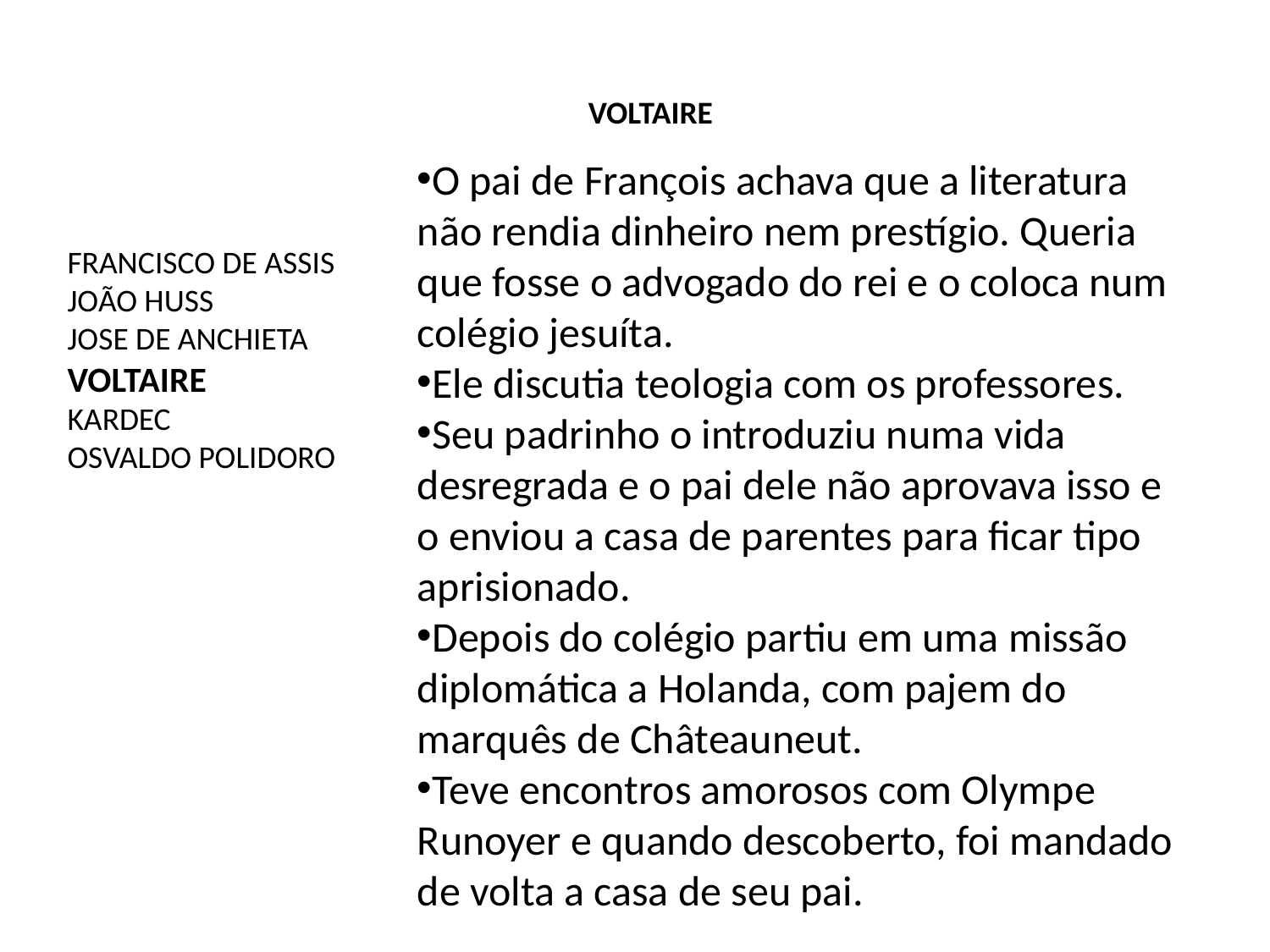

VOLTAIRE
O pai de François achava que a literatura não rendia dinheiro nem prestígio. Queria que fosse o advogado do rei e o coloca num colégio jesuíta.
Ele discutia teologia com os professores.
Seu padrinho o introduziu numa vida desregrada e o pai dele não aprovava isso e o enviou a casa de parentes para ficar tipo aprisionado.
Depois do colégio partiu em uma missão diplomática a Holanda, com pajem do marquês de Châteauneut.
Teve encontros amorosos com Olympe Runoyer e quando descoberto, foi mandado de volta a casa de seu pai.
FRANCISCO DE ASSIS
JOÃO HUSS
JOSE DE ANCHIETA
VOLTAIRE
KARDEC
OSVALDO POLIDORO